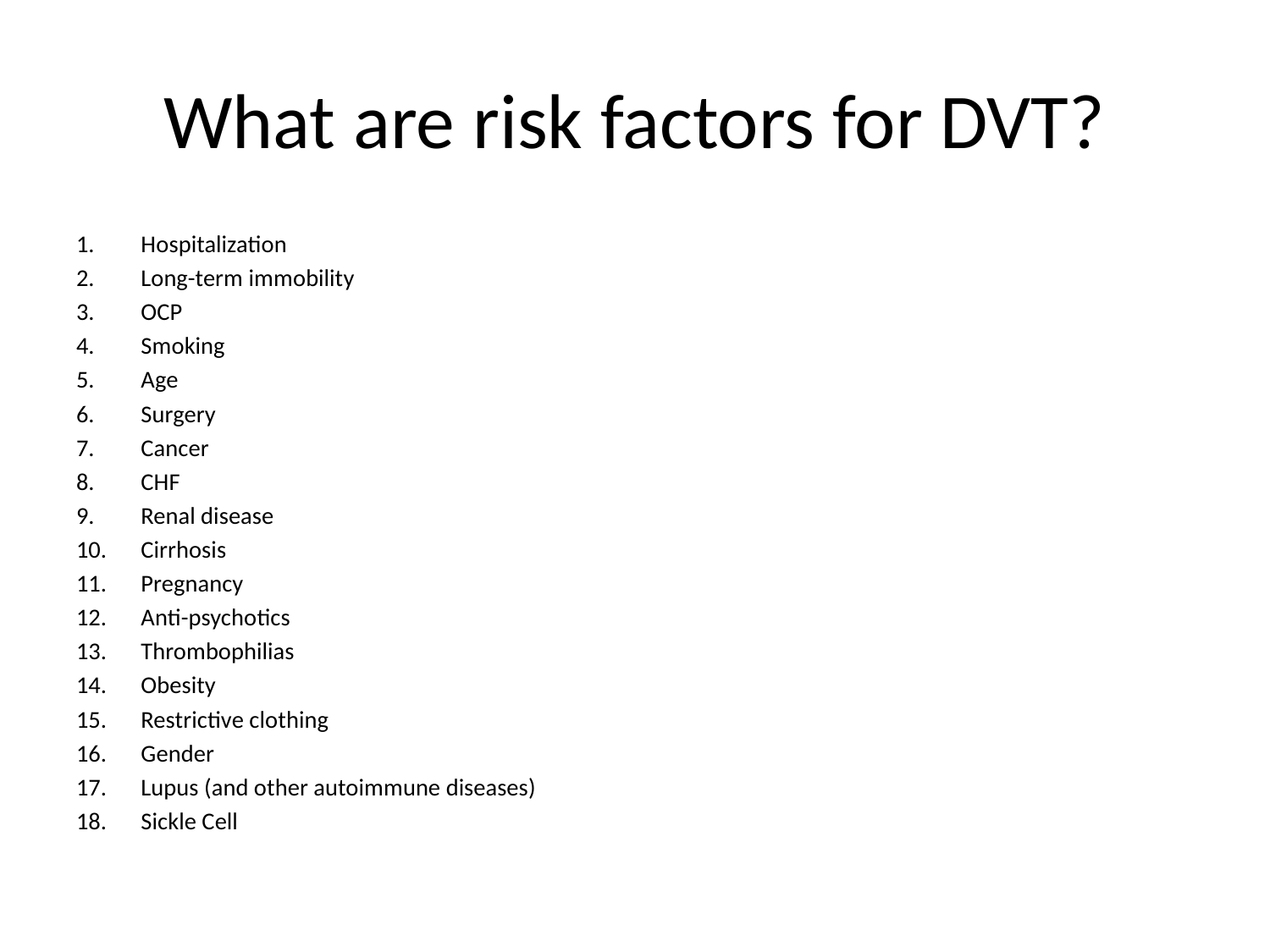

# What are risk factors for DVT?
Hospitalization
Long-term immobility
OCP
Smoking
Age
Surgery
Cancer
CHF
Renal disease
Cirrhosis
Pregnancy
Anti-psychotics
Thrombophilias
Obesity
Restrictive clothing
Gender
Lupus (and other autoimmune diseases)
Sickle Cell